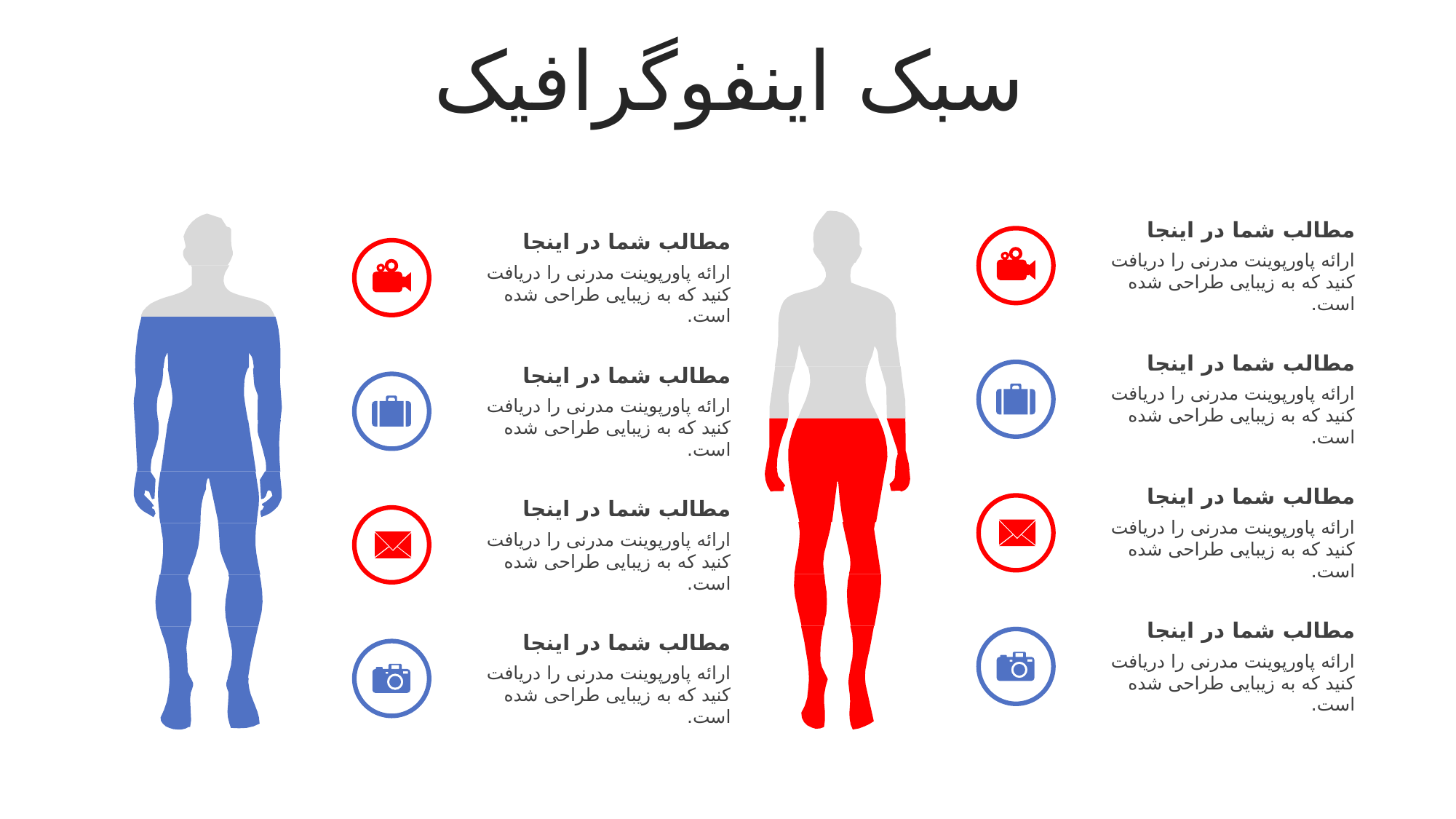

سبک اینفوگرافیک

مطالب شما در اینجا
ارائه پاورپوینت مدرنی را دریافت کنید که به زیبایی طراحی شده است.

مطالب شما در اینجا
ارائه پاورپوینت مدرنی را دریافت کنید که به زیبایی طراحی شده است.

مطالب شما در اینجا
ارائه پاورپوینت مدرنی را دریافت کنید که به زیبایی طراحی شده است.
مطالب شما در اینجا
ارائه پاورپوینت مدرنی را دریافت کنید که به زیبایی طراحی شده است.

مطالب شما در اینجا
ارائه پاورپوینت مدرنی را دریافت کنید که به زیبایی طراحی شده است.
مطالب شما در اینجا
ارائه پاورپوینت مدرنی را دریافت کنید که به زیبایی طراحی شده است.

مطالب شما در اینجا
ارائه پاورپوینت مدرنی را دریافت کنید که به زیبایی طراحی شده است.
مطالب شما در اینجا
ارائه پاورپوینت مدرنی را دریافت کنید که به زیبایی طراحی شده است.